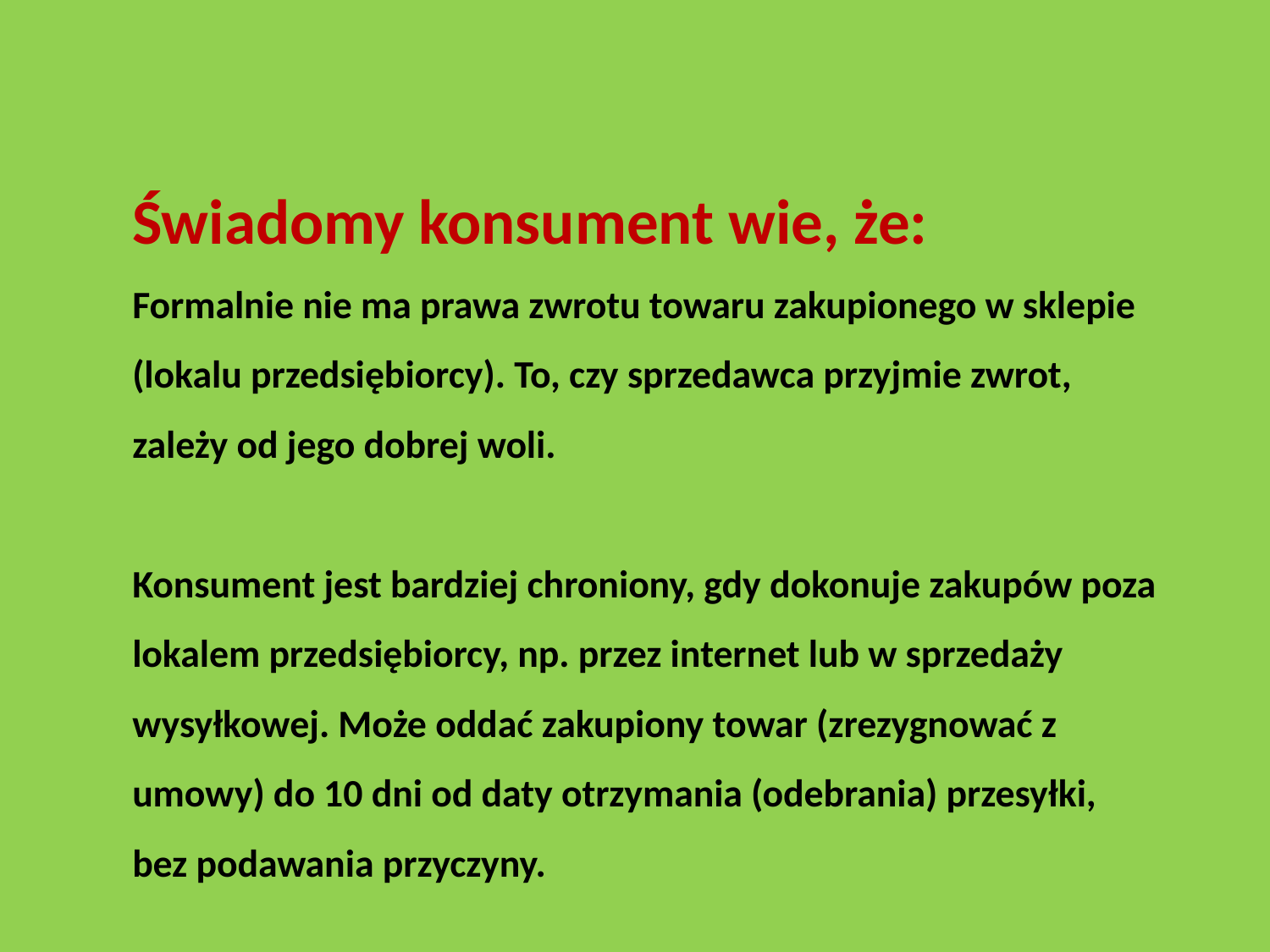

Świadomy konsument wie, że:
Formalnie nie ma prawa zwrotu towaru zakupionego w sklepie (lokalu przedsiębiorcy). To, czy sprzedawca przyjmie zwrot, zależy od jego dobrej woli.

Konsument jest bardziej chroniony, gdy dokonuje zakupów poza lokalem przedsiębiorcy, np. przez internet lub w sprzedaży wysyłkowej. Może oddać zakupiony towar (zrezygnować z umowy) do 10 dni od daty otrzymania (odebrania) przesyłki, bez podawania przyczyny.